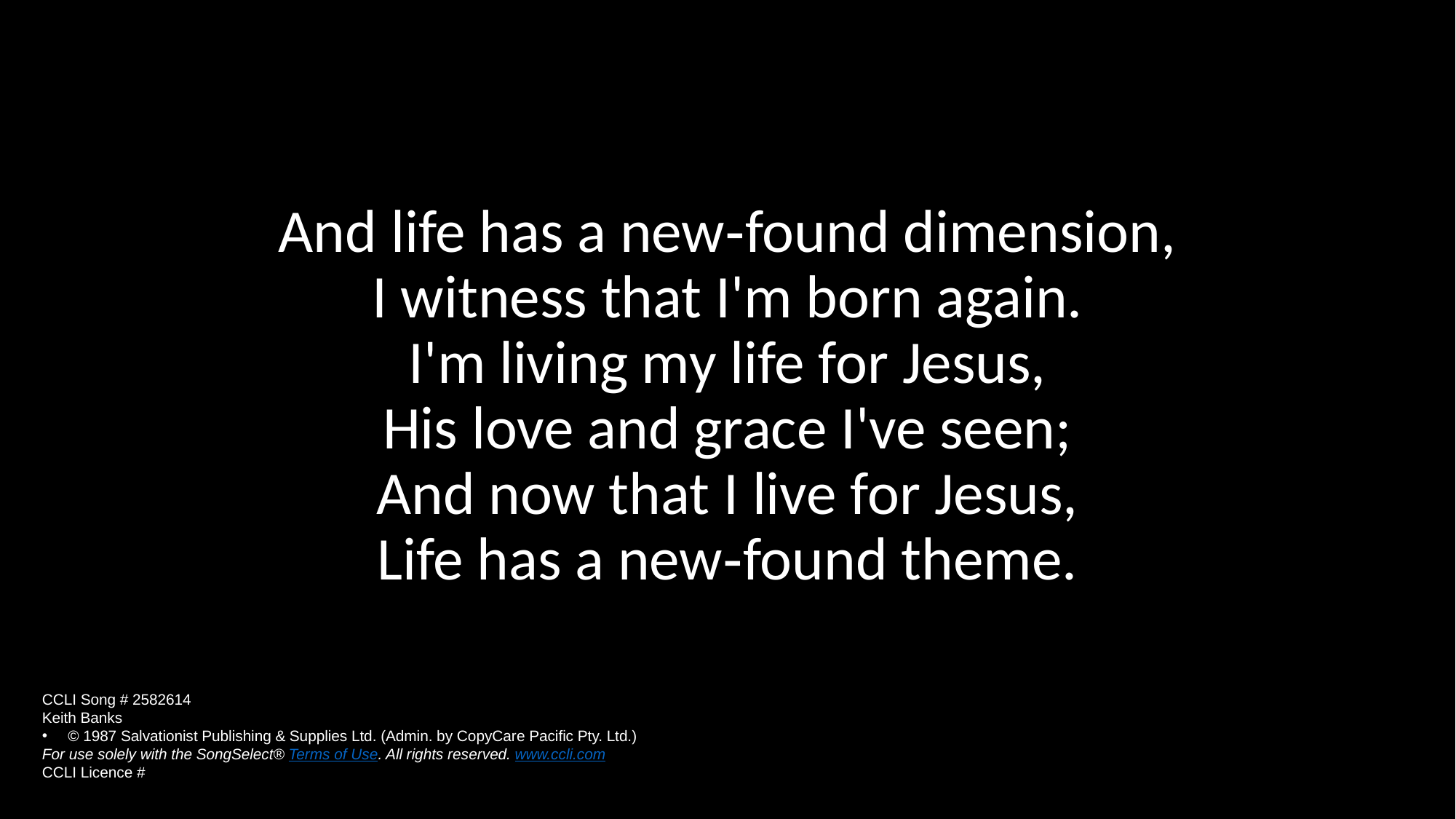

And life has a new‑found dimension,
I witness that I'm born again.
I'm living my life for Jesus,
His love and grace I've seen;
And now that I live for Jesus,
Life has a new‑found theme.
CCLI Song # 2582614
Keith Banks
© 1987 Salvationist Publishing & Supplies Ltd. (Admin. by CopyCare Pacific Pty. Ltd.)
For use solely with the SongSelect® Terms of Use. All rights reserved. www.ccli.com
CCLI Licence #